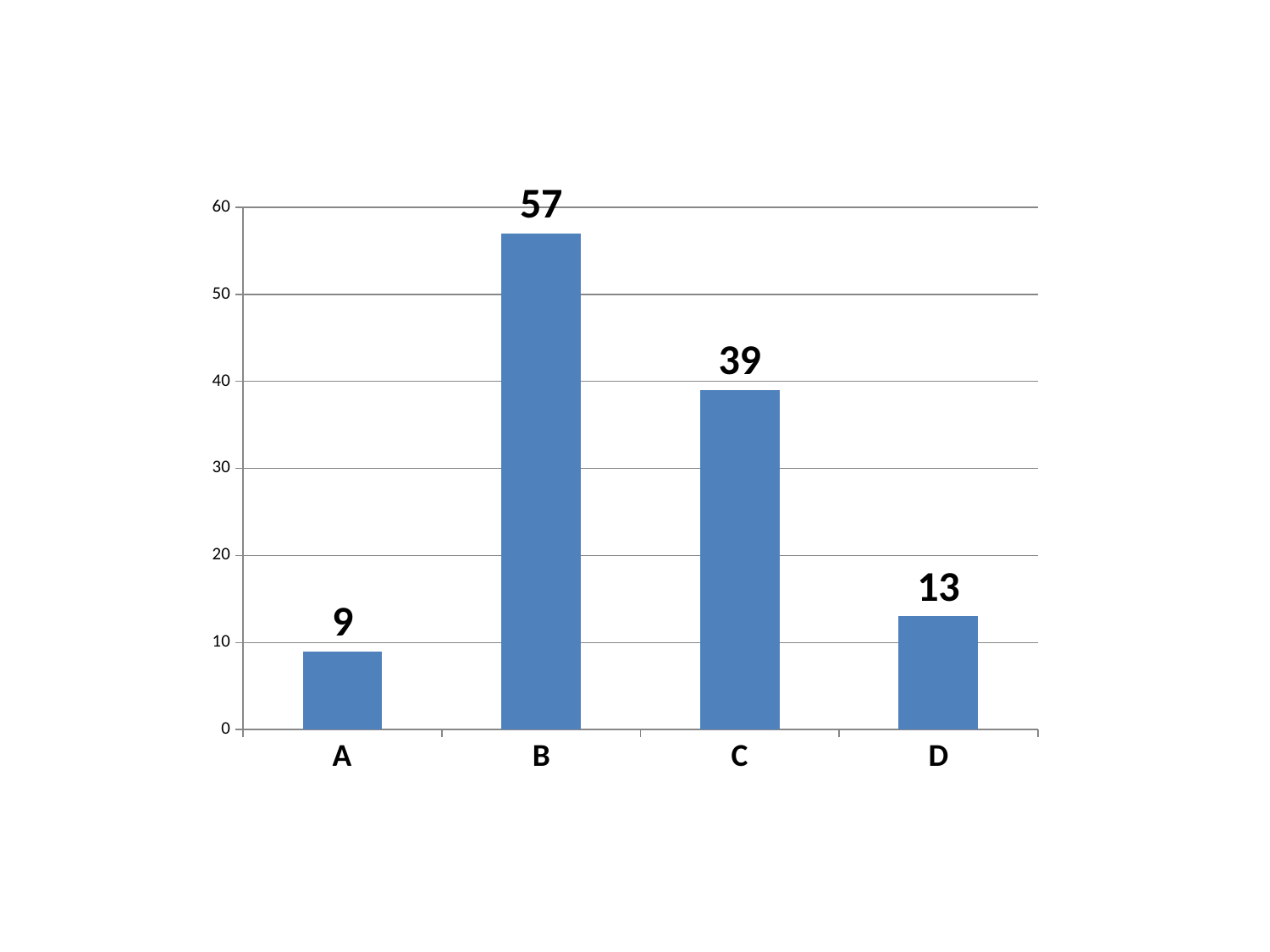

### Chart

| Category |  |
|---|---|
| A | 9.0 |
| B | 57.0 |
| C | 39.0 |
| D | 13.0 |